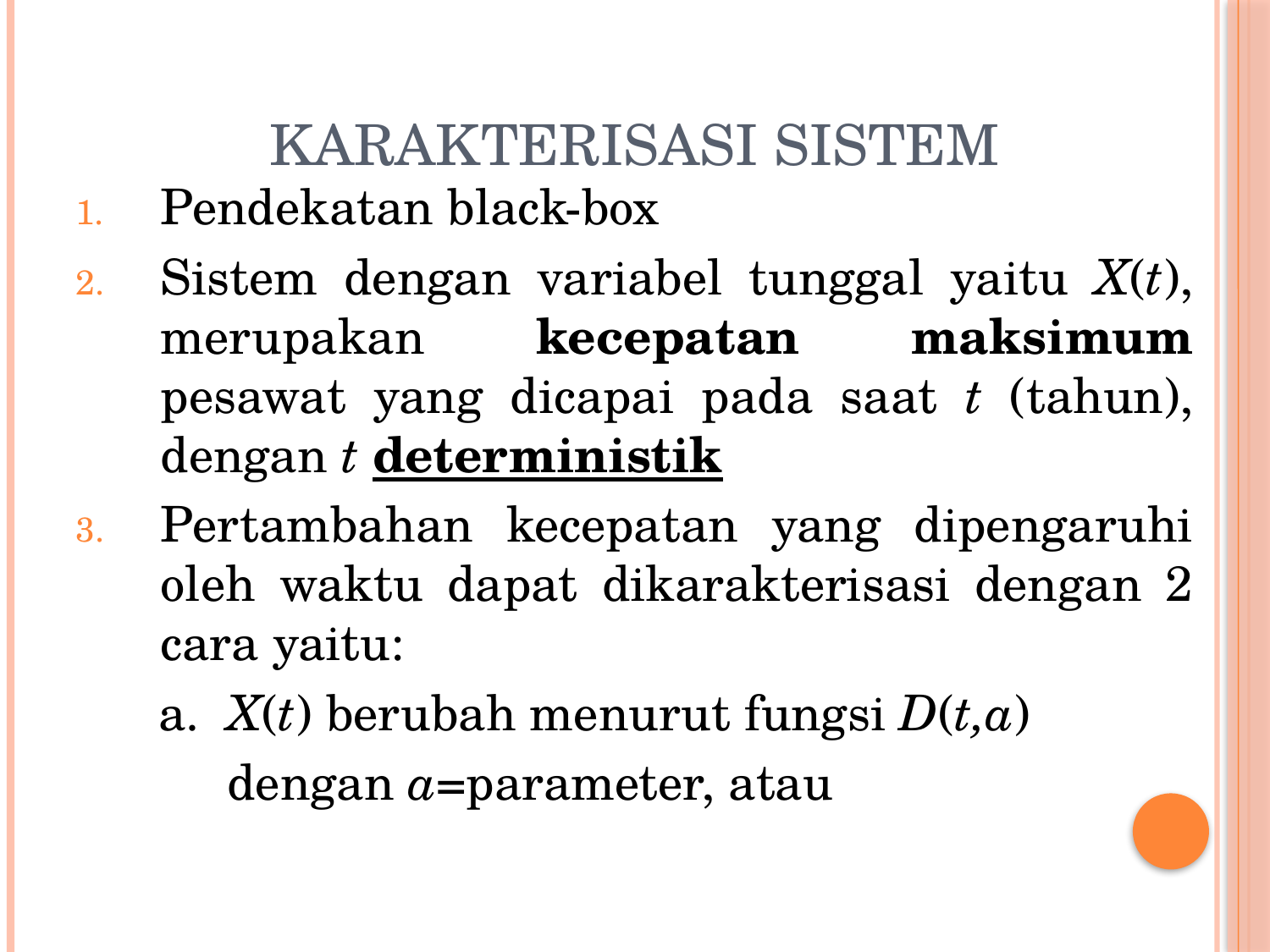

# Karakterisasi Sistem
Pendekatan black-box
Sistem dengan variabel tunggal yaitu X(t), merupakan kecepatan maksimum pesawat yang dicapai pada saat t (tahun), dengan t deterministik
Pertambahan kecepatan yang dipengaruhi oleh waktu dapat dikarakterisasi dengan 2 cara yaitu:
      a.  X(t) berubah menurut fungsi D(t,a)
           dengan a=parameter, atau